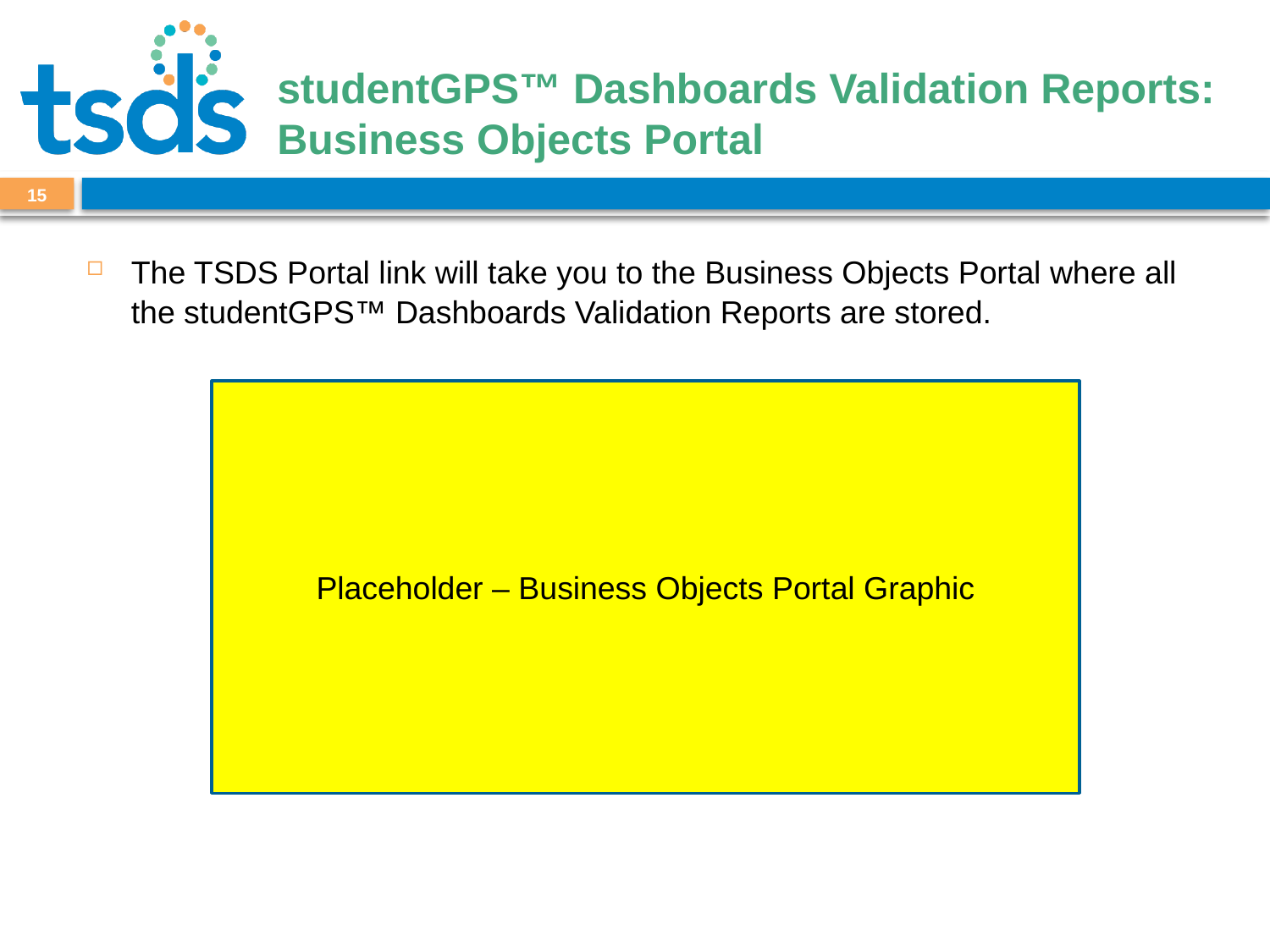

# studentGPS™ Dashboards Validation Reports: Business Objects Portal
15
The TSDS Portal link will take you to the Business Objects Portal where all the studentGPS™ Dashboards Validation Reports are stored.
Placeholder – Business Objects Portal Graphic